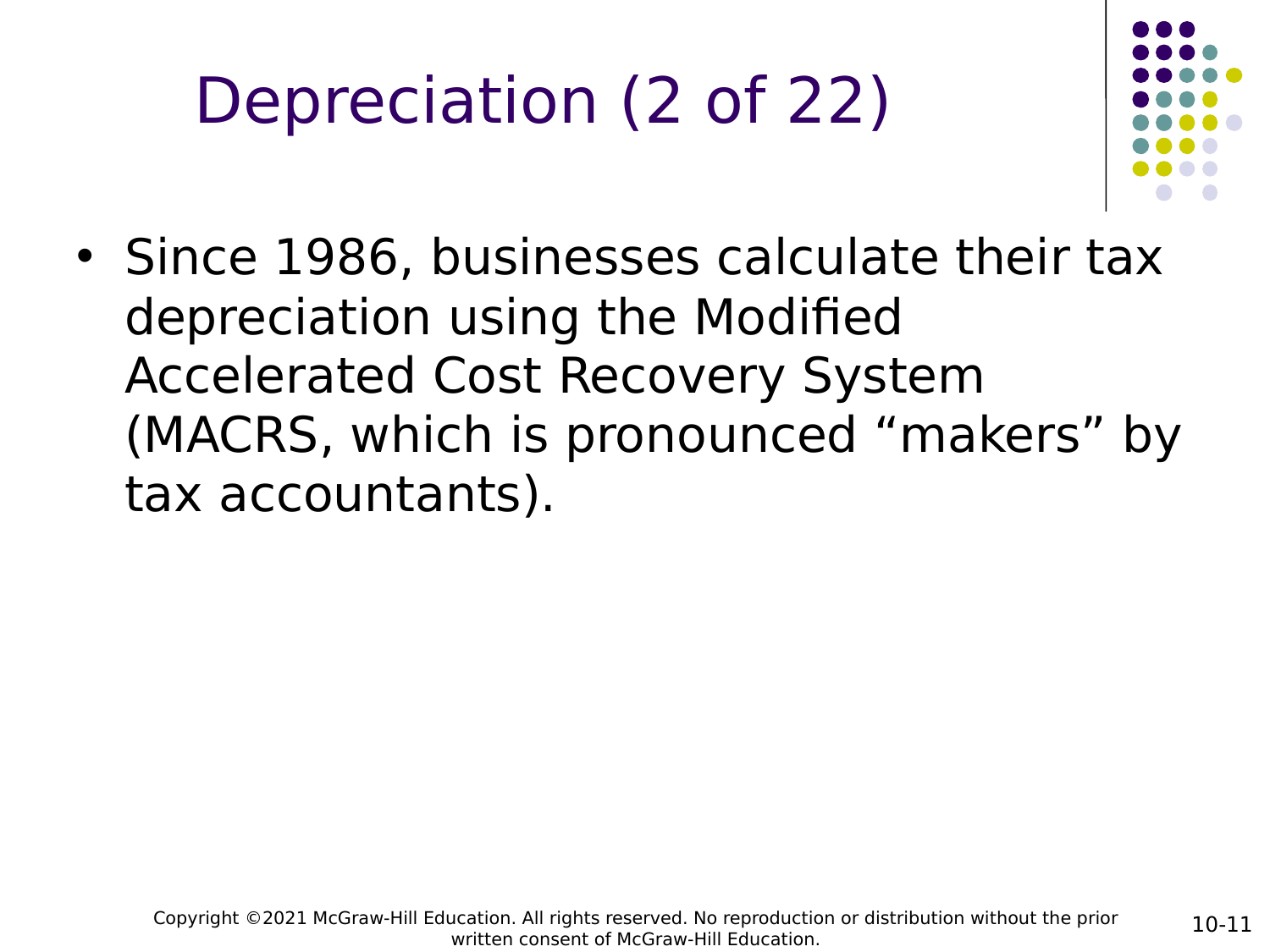

# Depreciation (2 of 22)
Since 1986, businesses calculate their tax depreciation using the Modified Accelerated Cost Recovery System (MACRS, which is pronounced “makers” by tax accountants).
10-11